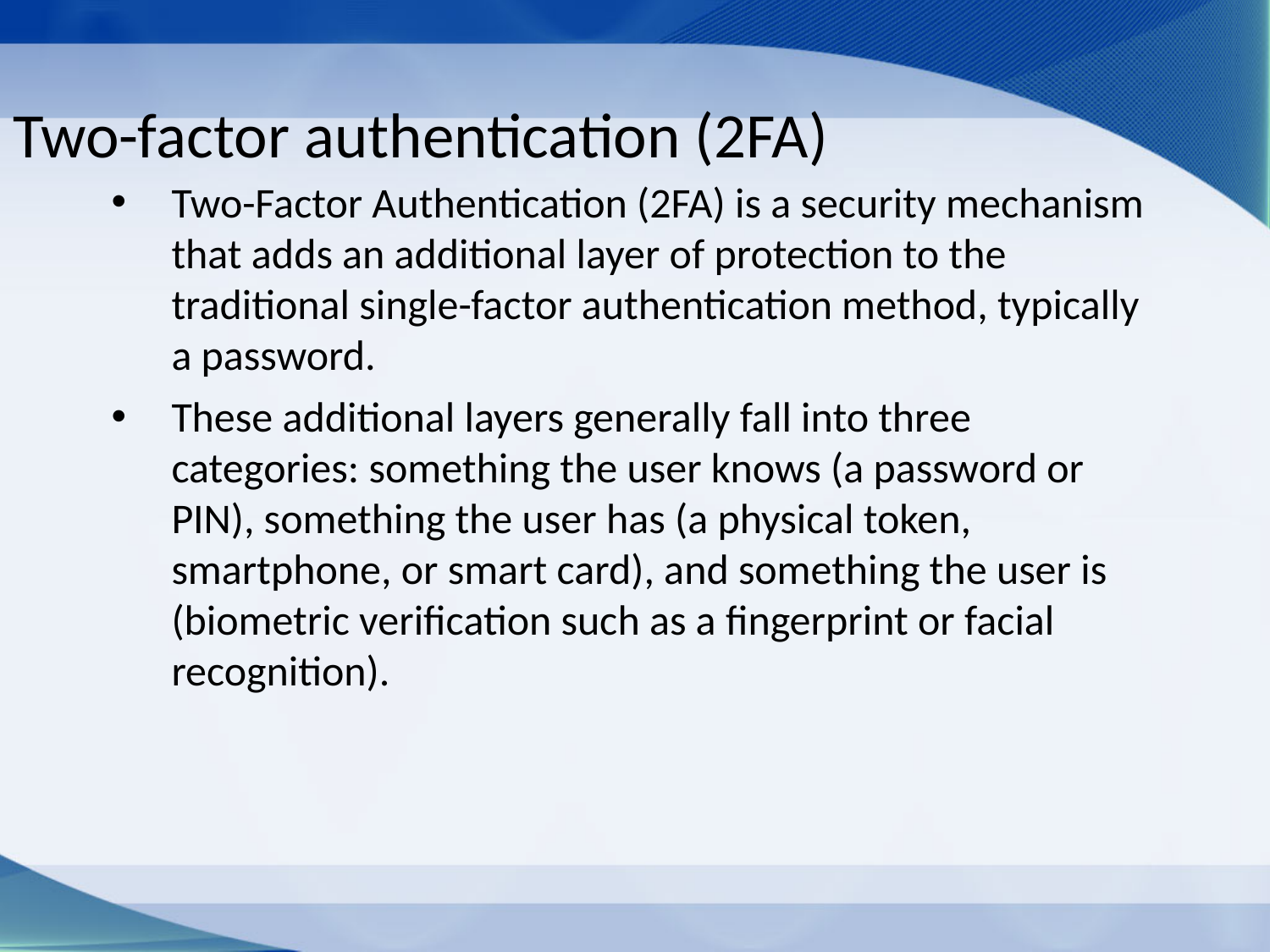

# Two-factor authentication (2FA)
Two-Factor Authentication (2FA) is a security mechanism that adds an additional layer of protection to the traditional single-factor authentication method, typically a password.
These additional layers generally fall into three categories: something the user knows (a password or PIN), something the user has (a physical token, smartphone, or smart card), and something the user is (biometric verification such as a fingerprint or facial recognition).